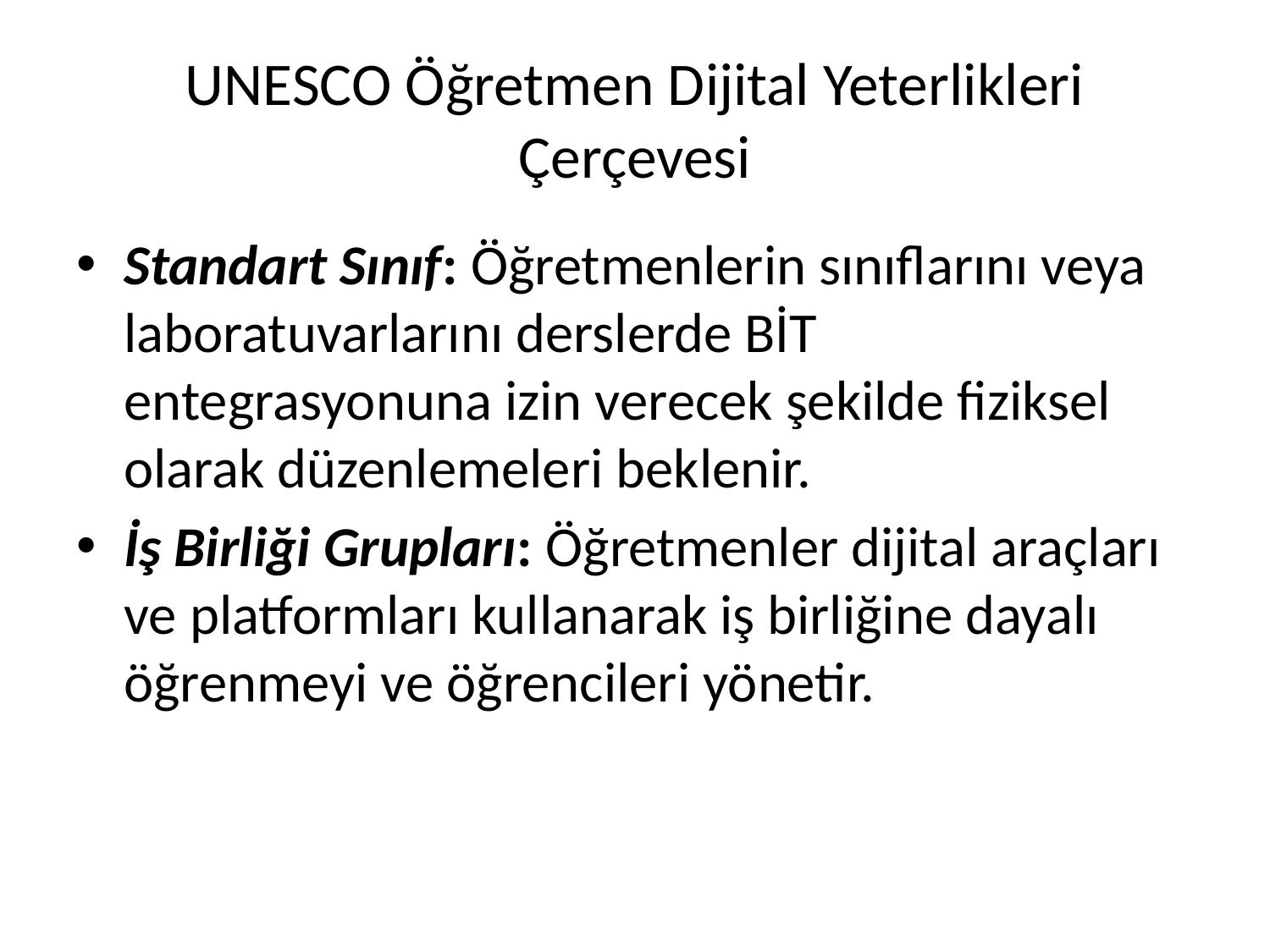

# UNESCO Öğretmen Dijital Yeterlikleri Çerçevesi
Standart Sınıf: Öğretmenlerin sınıflarını veya laboratuvarlarını derslerde BİT entegrasyonuna izin verecek şekilde fiziksel olarak düzenlemeleri beklenir.
İş Birliği Grupları: Öğretmenler dijital araçları ve platformları kullanarak iş birliğine dayalı öğrenmeyi ve öğrencileri yönetir.